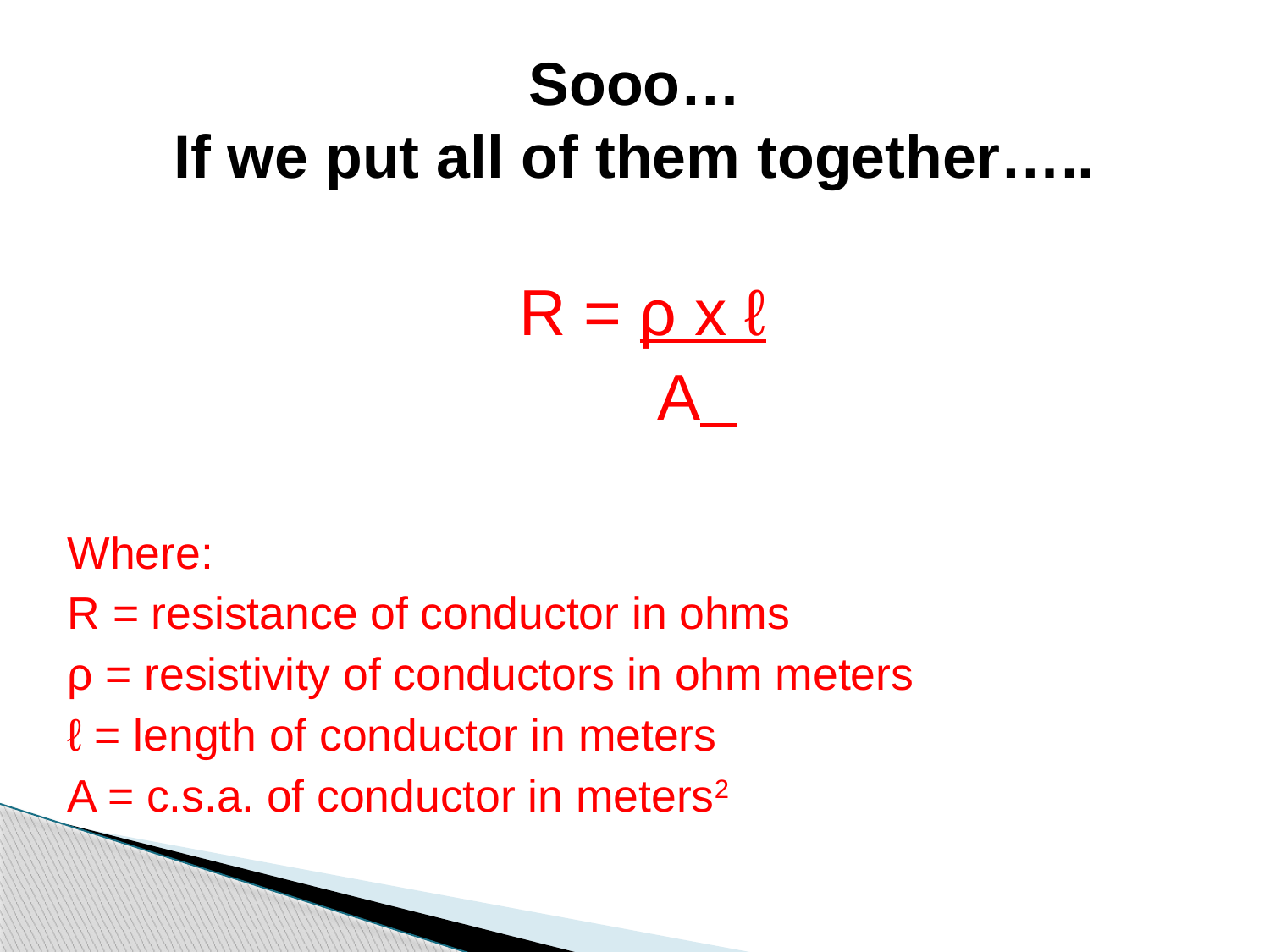

# Sooo… If we put all of them together…..

R = ρ x ℓ
      A

Where:
R = resistance of conductor in ohms
ρ = resistivity of conductors in ohm meters
ℓ = length of conductor in meters
A = c.s.a. of conductor in meters2